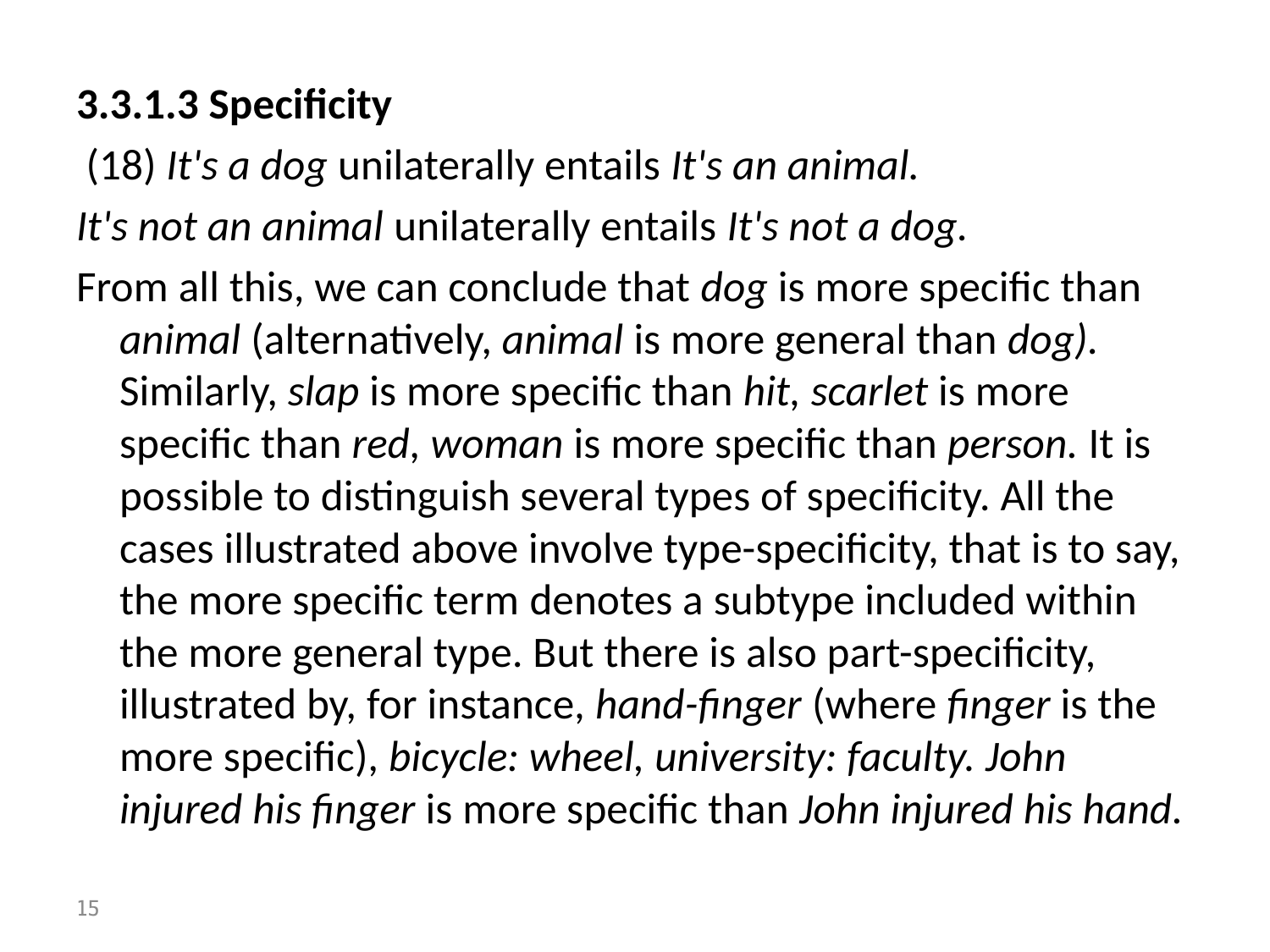

3.3.1.3 Specificity
 (18) It's a dog unilaterally entails It's an animal.
It's not an animal unilaterally entails It's not a dog.
From all this, we can conclude that dog is more specific than animal (alternatively, animal is more general than dog). Similarly, slap is more specific than hit, scarlet is more specific than red, woman is more specific than person. It is possible to distinguish several types of specificity. All the cases illustrated above involve type-specificity, that is to say, the more specific term denotes a subtype included within the more general type. But there is also part-specificity, illustrated by, for instance, hand-finger (where finger is the more specific), bicycle: wheel, university: faculty. John injured his finger is more specific than John injured his hand.

15